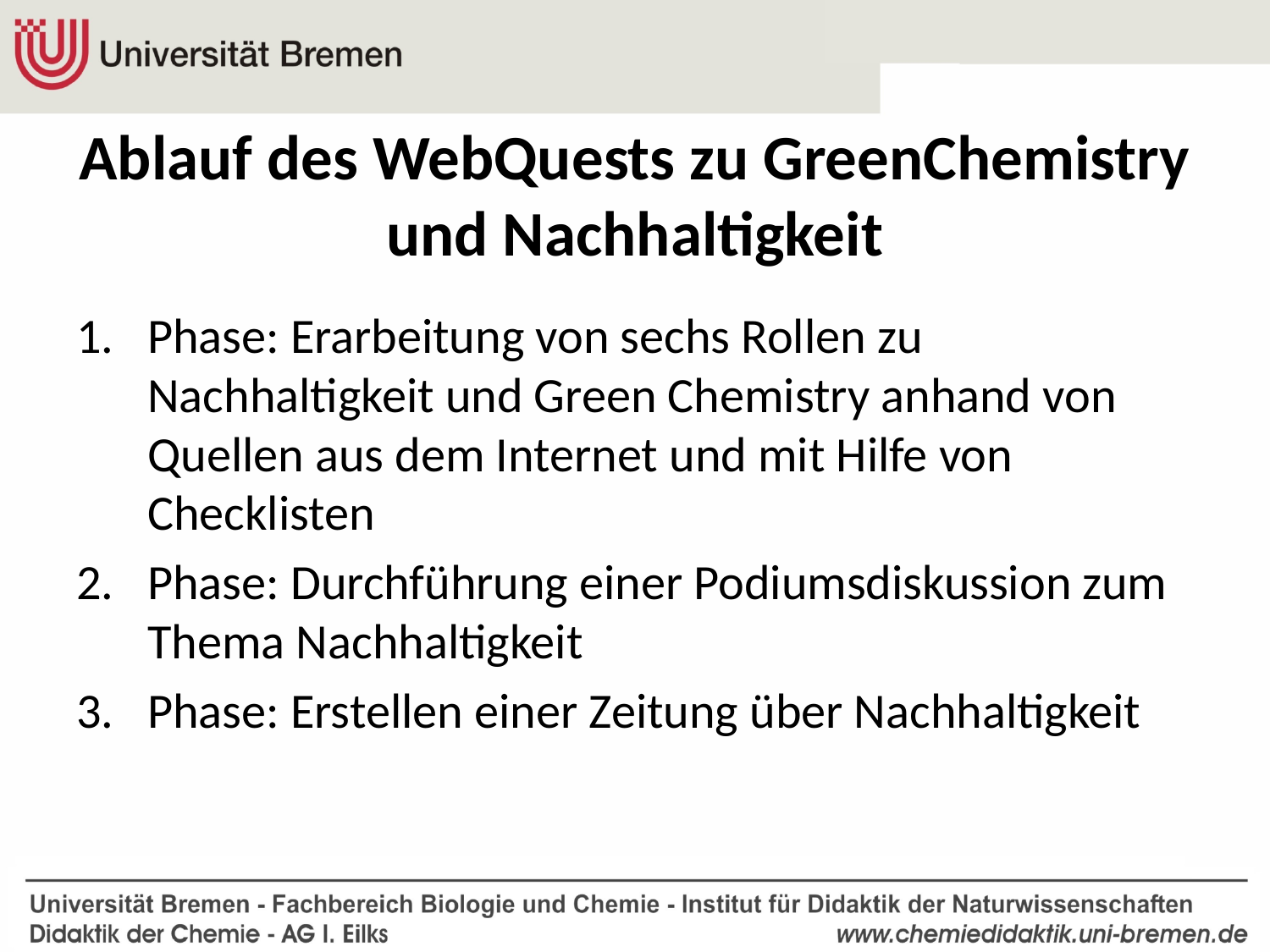

# Ablauf des WebQuests zu GreenChemistry und Nachhaltigkeit
Phase: Erarbeitung von sechs Rollen zu Nachhaltigkeit und Green Chemistry anhand von Quellen aus dem Internet und mit Hilfe von Checklisten
Phase: Durchführung einer Podiumsdiskussion zum Thema Nachhaltigkeit
Phase: Erstellen einer Zeitung über Nachhaltigkeit